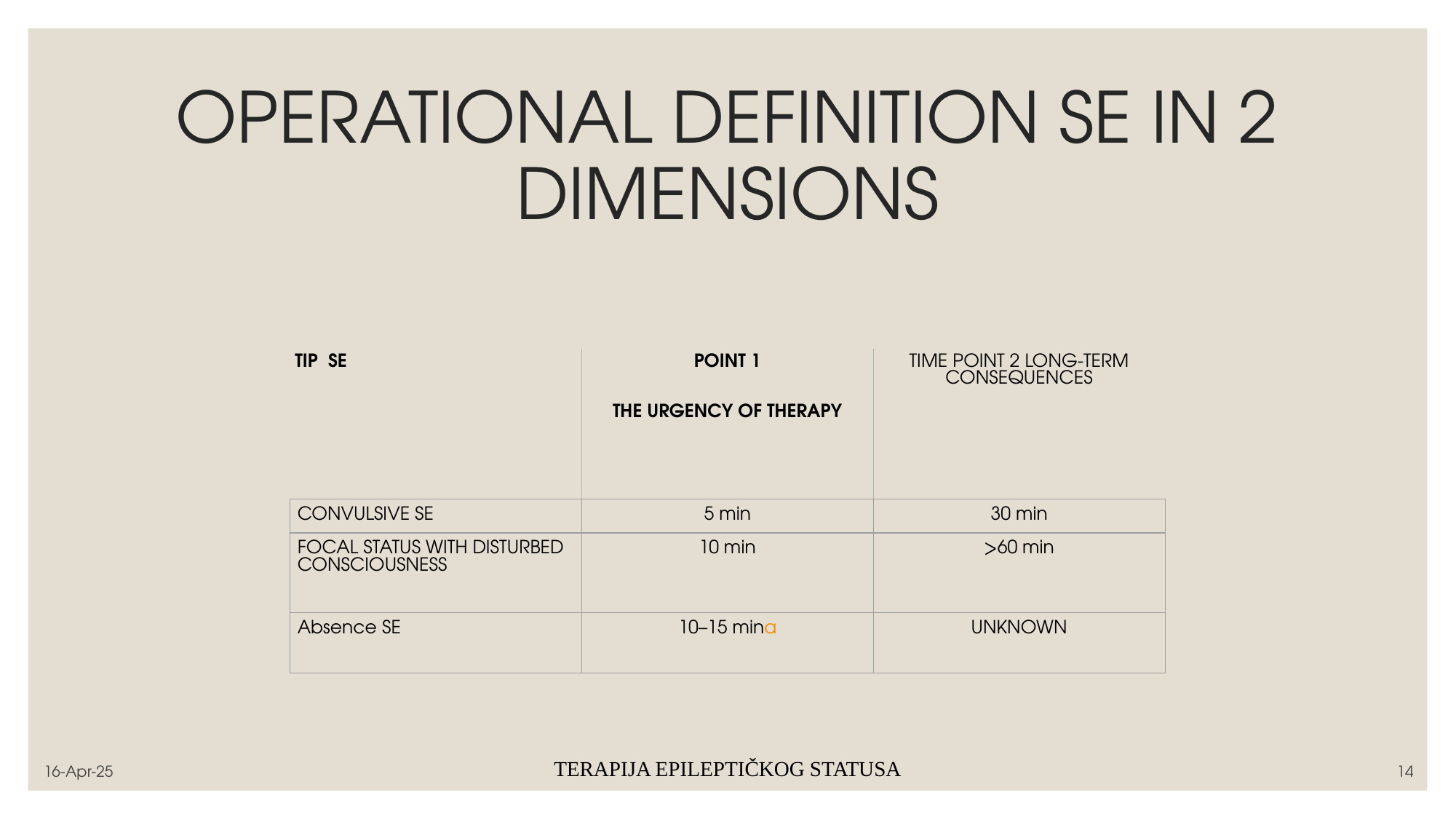

# OPERATIONAL DEFINITION SE IN 2 DIMENSIONS
| TIP SE | POINT 1 THE URGENCY OF THERAPY | TIME POINT 2 LONG-TERM CONSEQUENCES |
| --- | --- | --- |
| CONVULSIVE SE | 5 min | 30 min |
| FOCAL STATUS WITH DISTURBED CONSCIOUSNESS | 10 min | >60 min |
| Absence SE | 10–15 mina | UNKNOWN |
16-Apr-25
TERAPIJA EPILEPTIČKOG STATUSA
14